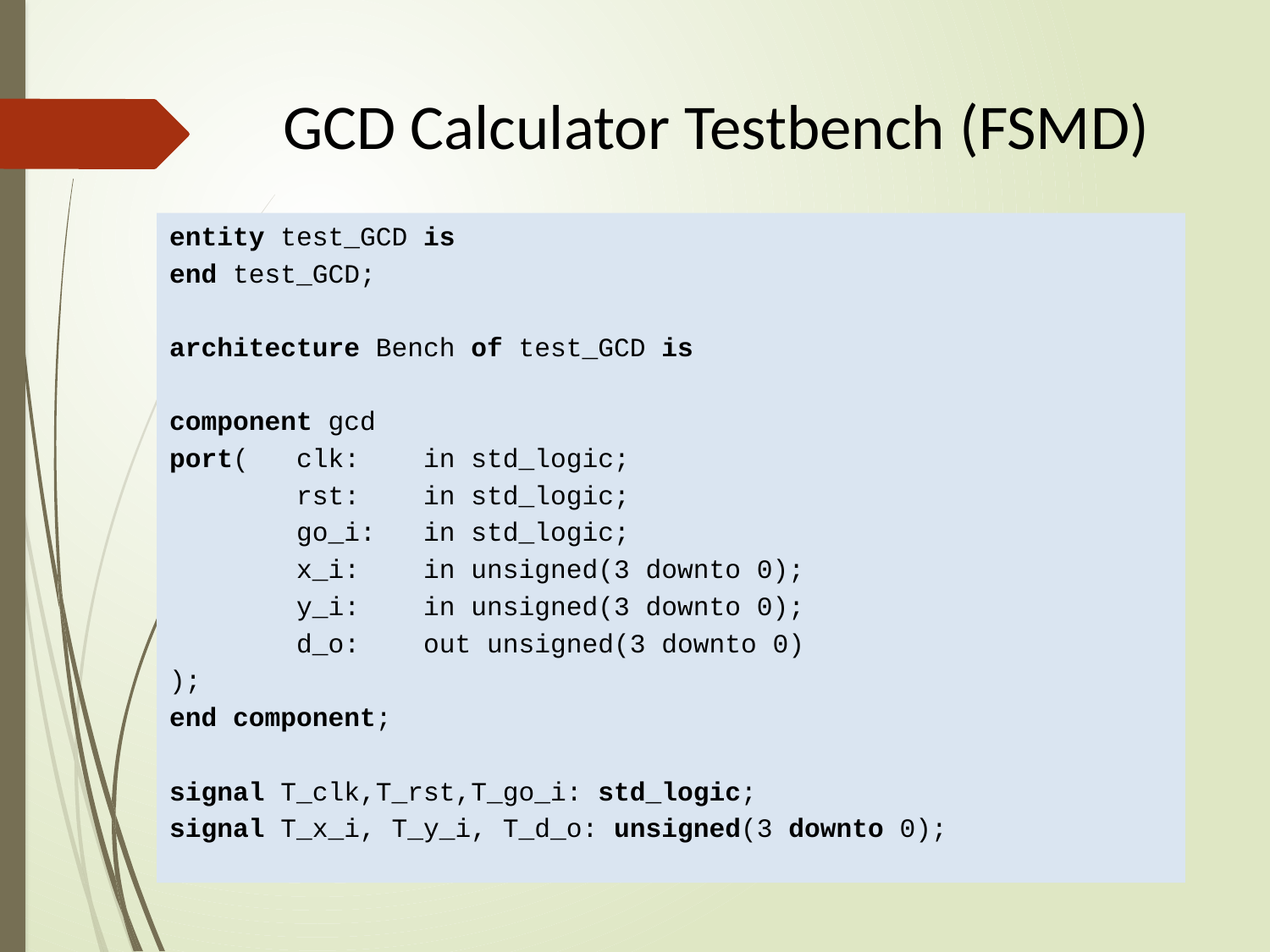

# GCD Calculator Testbench (FSMD)
entity test_GCD is
end test_GCD;

architecture Bench of test_GCD is

component gcd
port(	clk: 	in std_logic;
	rst:	in std_logic;
	go_i:	in std_logic;
	x_i:	in unsigned(3 downto 0);
	y_i:	in unsigned(3 downto 0);
	d_o:	out unsigned(3 downto 0)
);
end component;

signal T_clk,T_rst,T_go_i: std_logic;
signal T_x_i, T_y_i, T_d_o: unsigned(3 downto 0);